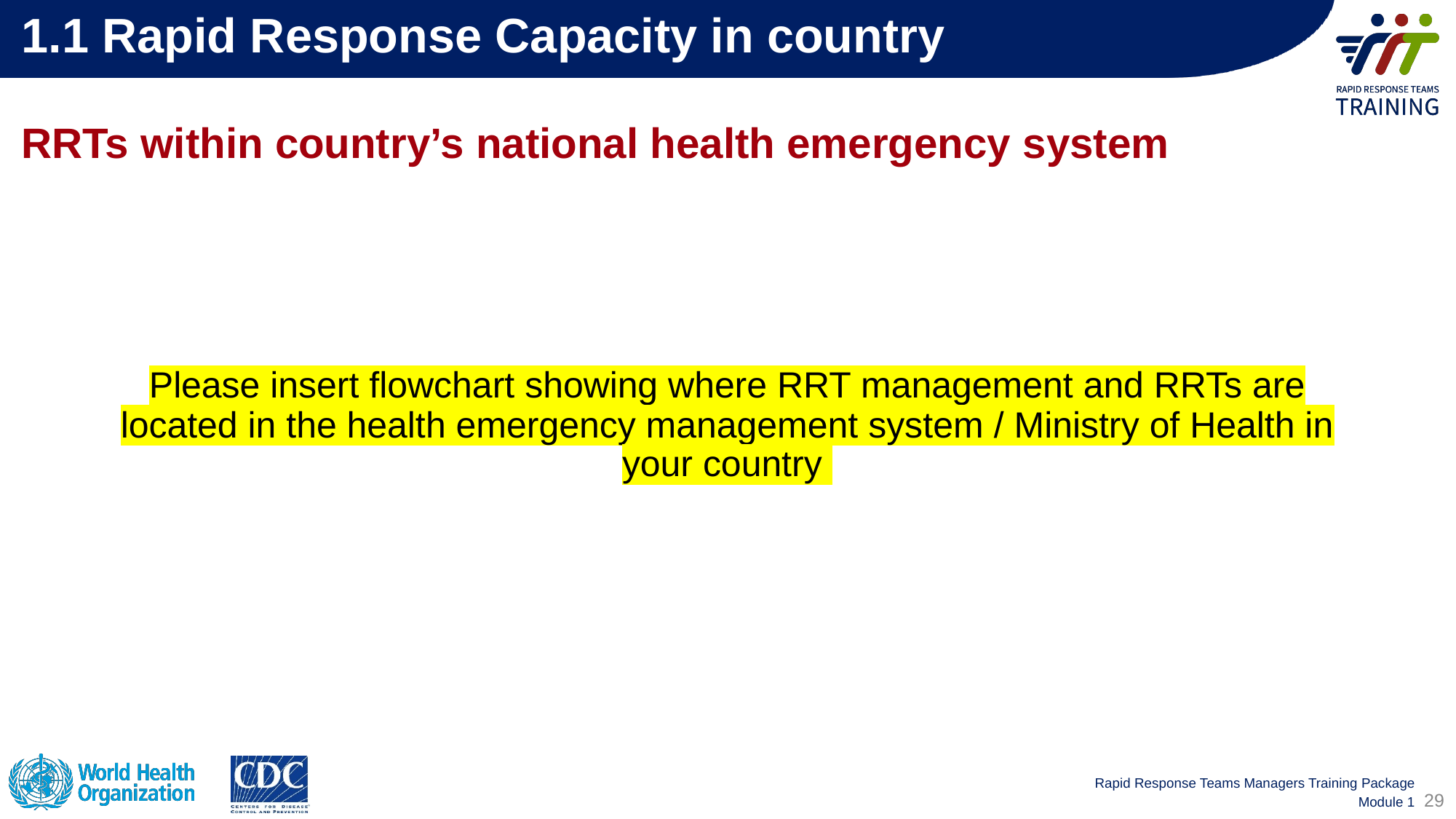

1.1 Rapid Response Capacity in country

RRTs within country’s national health emergency system

Please insert flowchart showing where RRT management and RRTs are located in the health emergency management system / Ministry of Health in your country
29